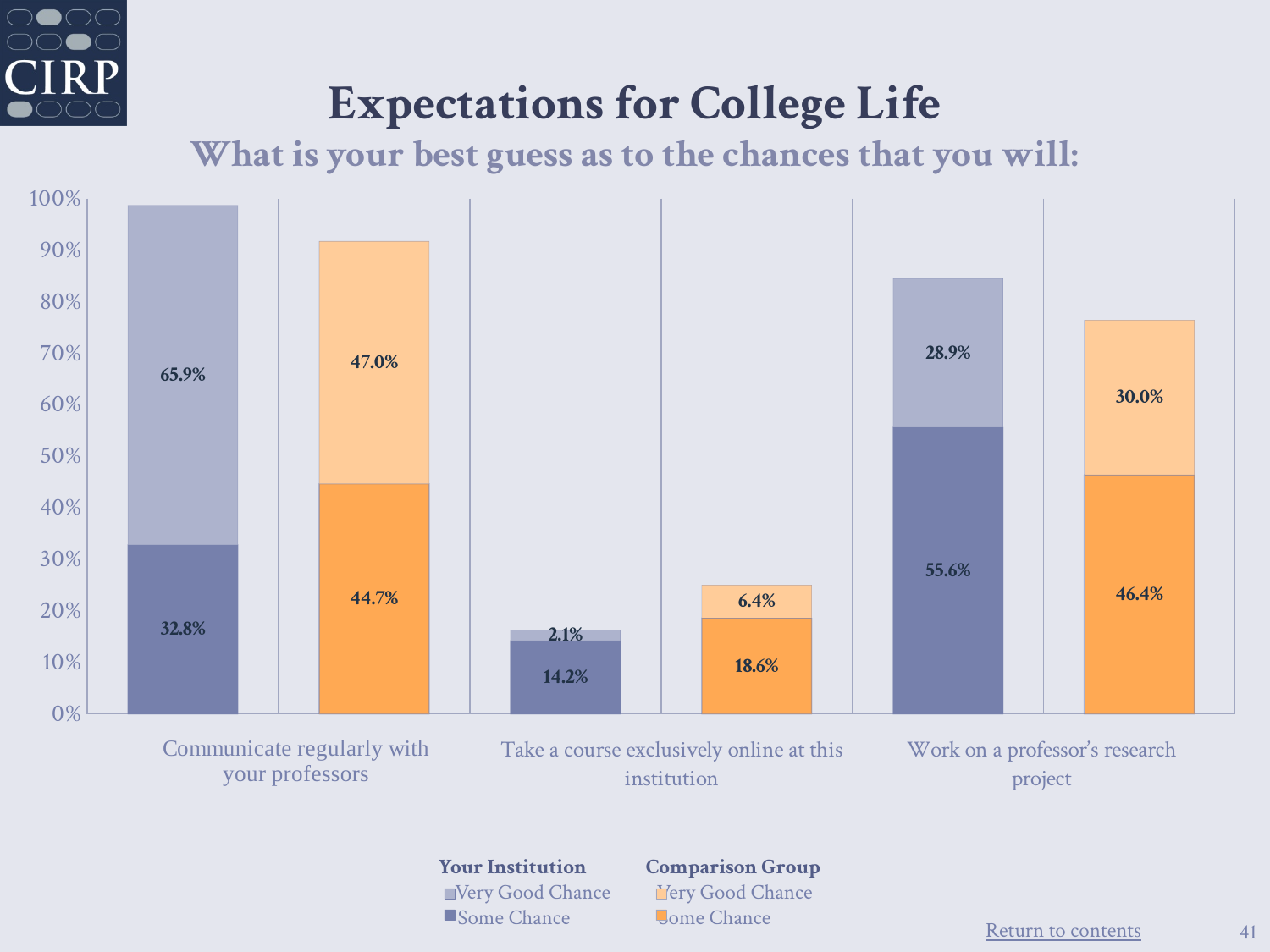

# Expectations for College Life What is your best guess as to the chances that you will:

### Chart

| Category | Some Chance | Very Good Chance |
|---|---|---|
| Your Institution | 0.328 | 0.659 |
| Comparison Group | 0.447 | 0.47 |
| Your Institution | 0.142 | 0.021 |
| Comparison Group | 0.186 | 0.064 |
| Your Institution | 0.556 | 0.289 |
| Comparison Group | 0.464 | 0.3 |
   Your Institution              Comparison Group
       Very Good Chance          Very Good Chance
       Some Chance                   Some Chance
41